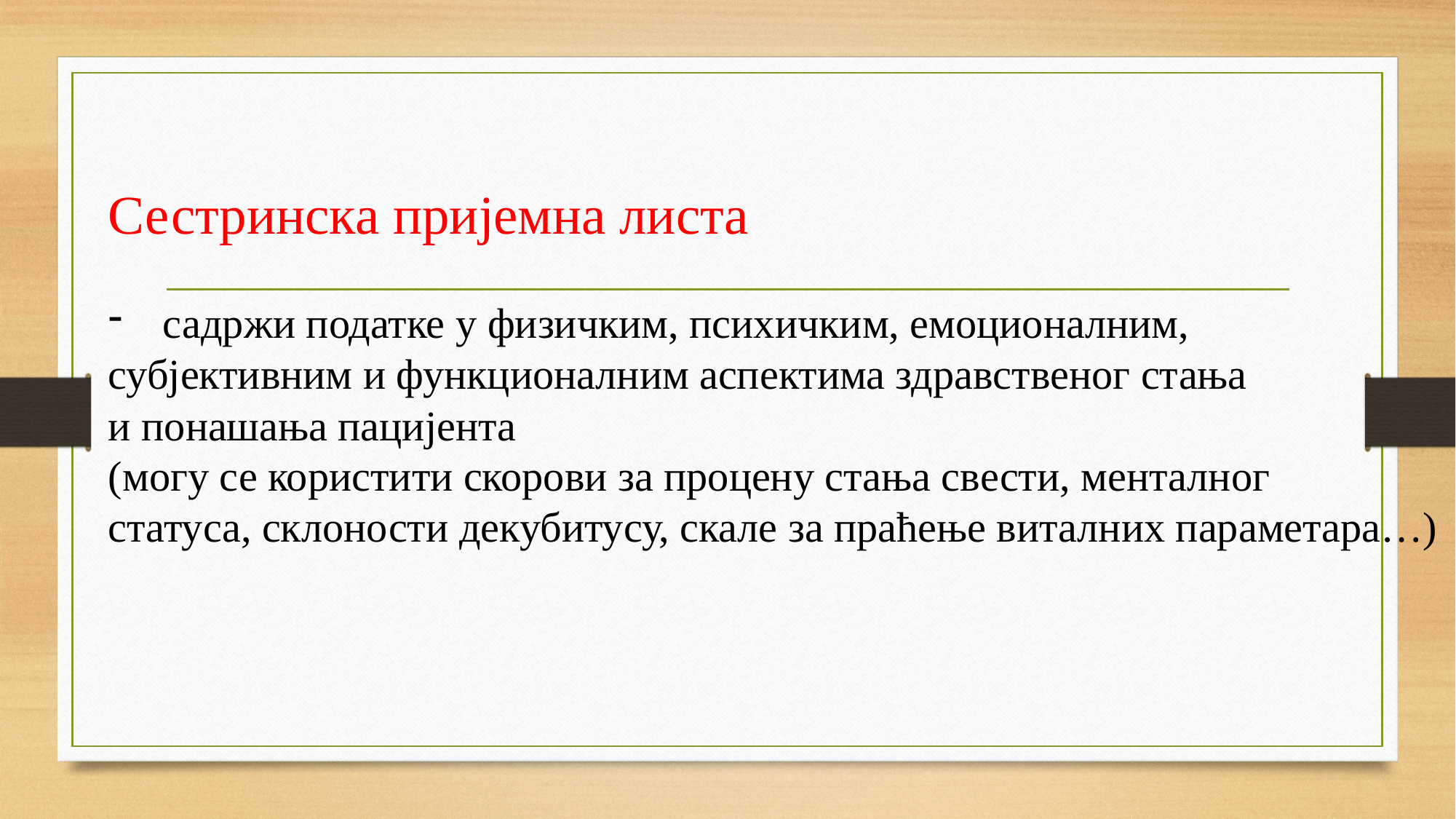

Сестринска пријемна листа

садржи податке у физичким, психичким, емоционалним,
субјективним и функционалним аспектима здравственог стања
и понашања пацијента
(могу се користити скорови за процену стања свести, менталног
статуса, склоности декубитусу, скале за праћење виталних параметара…)